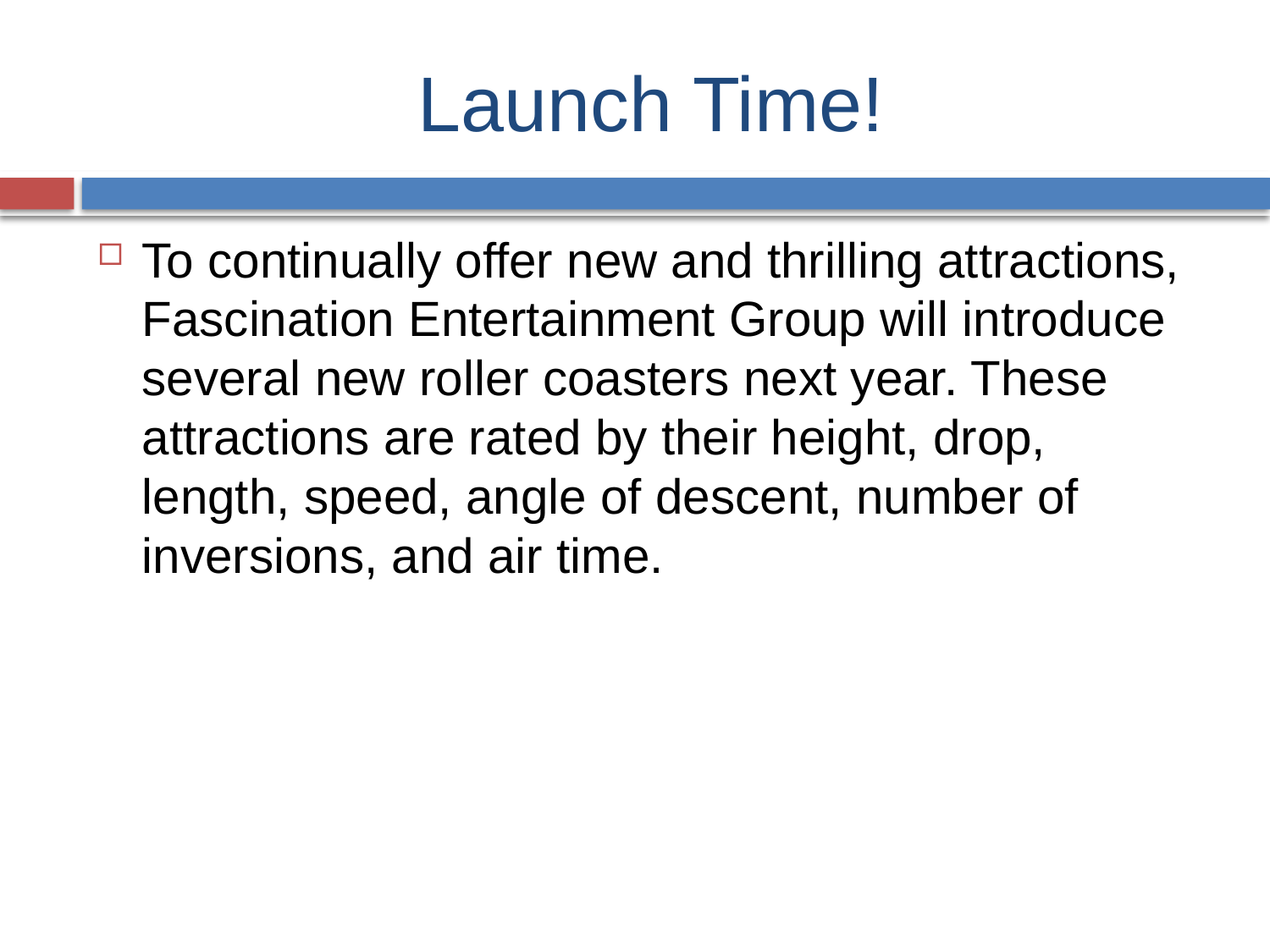

# Launch Time!
To continually offer new and thrilling attractions, Fascination Entertainment Group will introduce several new roller coasters next year. These attractions are rated by their height, drop, length, speed, angle of descent, number of inversions, and air time.